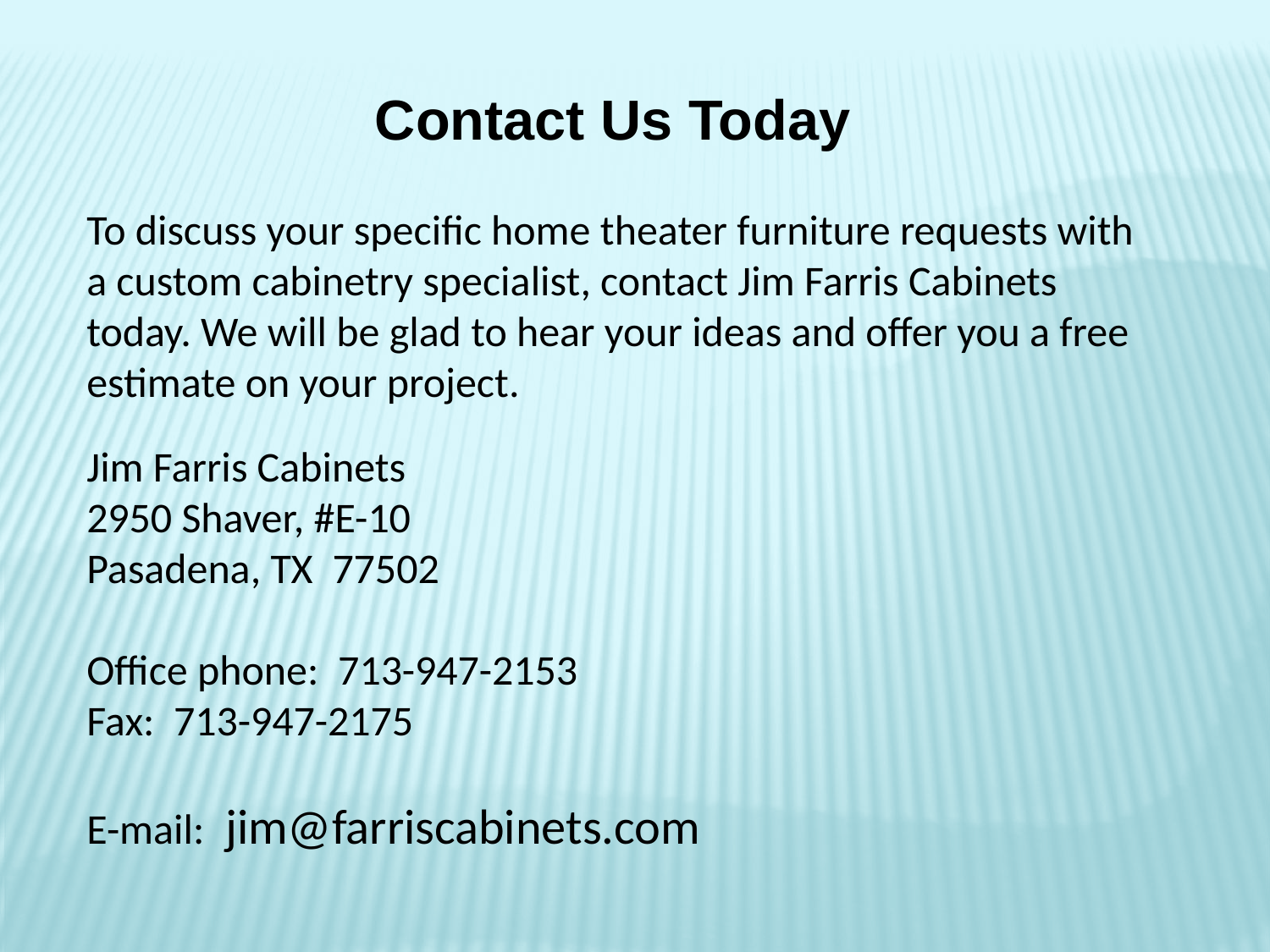

Contact Us Today
To discuss your specific home theater furniture requests with a custom cabinetry specialist, contact Jim Farris Cabinets today. We will be glad to hear your ideas and offer you a free estimate on your project.

Jim Farris Cabinets
2950 Shaver, #E-10
Pasadena, TX  77502
Office phone:  713-947-2153
Fax:  713-947-2175
E-mail:  jim@farriscabinets.com